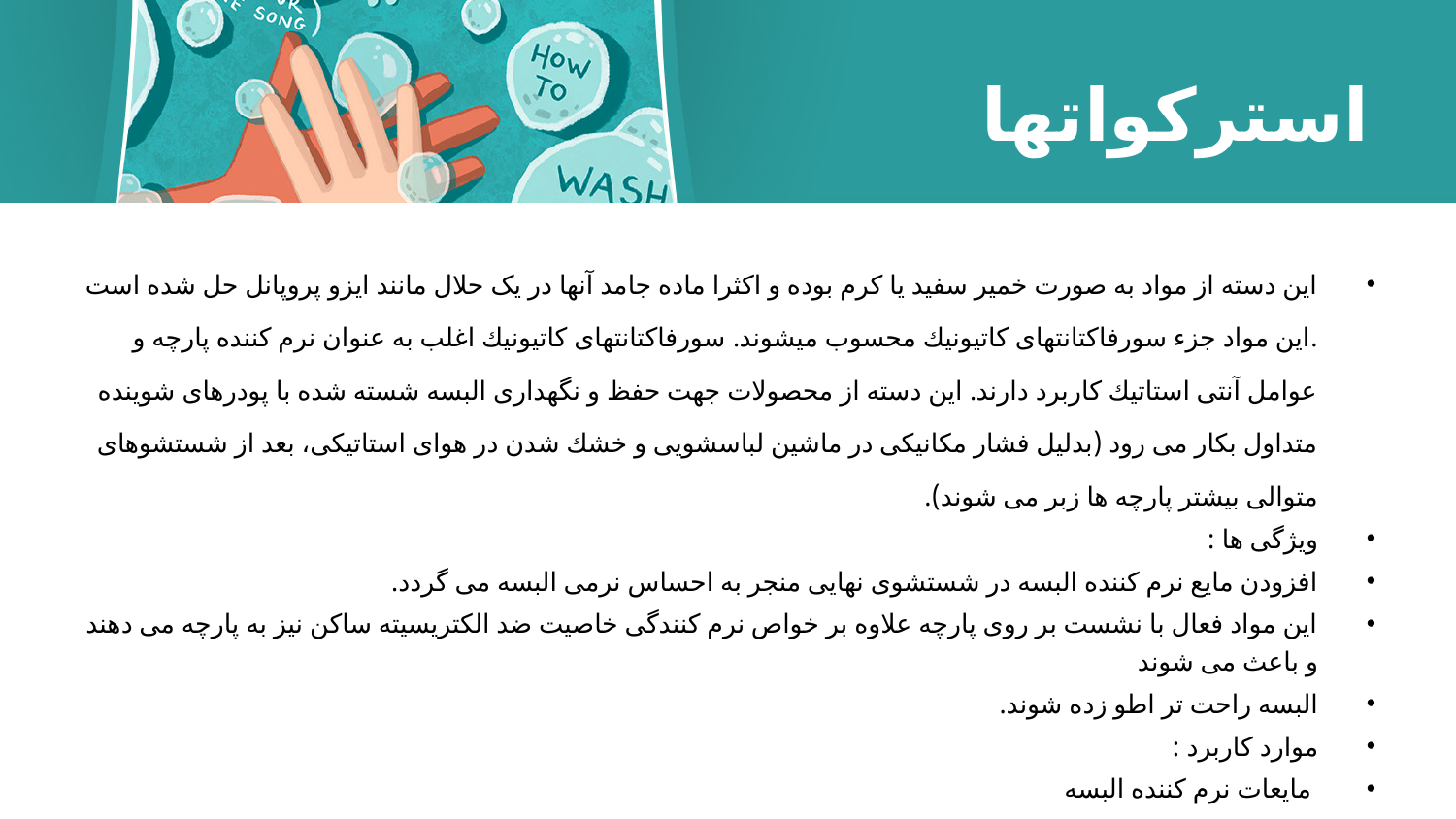

# استرکواتها
این دسته از مواد به صورت خمیر سفید یا کرم بوده و اکثرا ماده جامد آنها در یک حلال مانند ایزو پروپانل حل شده است .این مواد جزء سورفاكتانتهای كاتیونیك محسوب میشوند. سورفاكتانتهای كاتیونیك اغلب به عنوان نرم كننده پارچه و عوامل آنتی استاتیك كاربرد دارند. این دسته از محصولات جهت حفظ و نگهداری البسه شسته شده با پودرهای شوینده متداول بكار می رود (بدلیل فشار مكانیكی در ماشین لباسشویی و خشك شدن در هوای استاتیكی، بعد از شستشوهای متوالی بیشتر پارچه ها زبر می شوند).
ویژگی ها :
افزودن مایع نرم كننده البسه در شستشوی نهایی منجر به احساس نرمی البسه می گردد.
این مواد فعال با نشست بر روی پارچه علاوه بر خواص نرم كنندگی خاصیت ضد الكتریسیته ساكن نیز به پارچه می دهند و باعث می شوند
البسه راحت تر اطو زده شوند.
موارد كاربرد :
 مایعات نرم کننده البسه